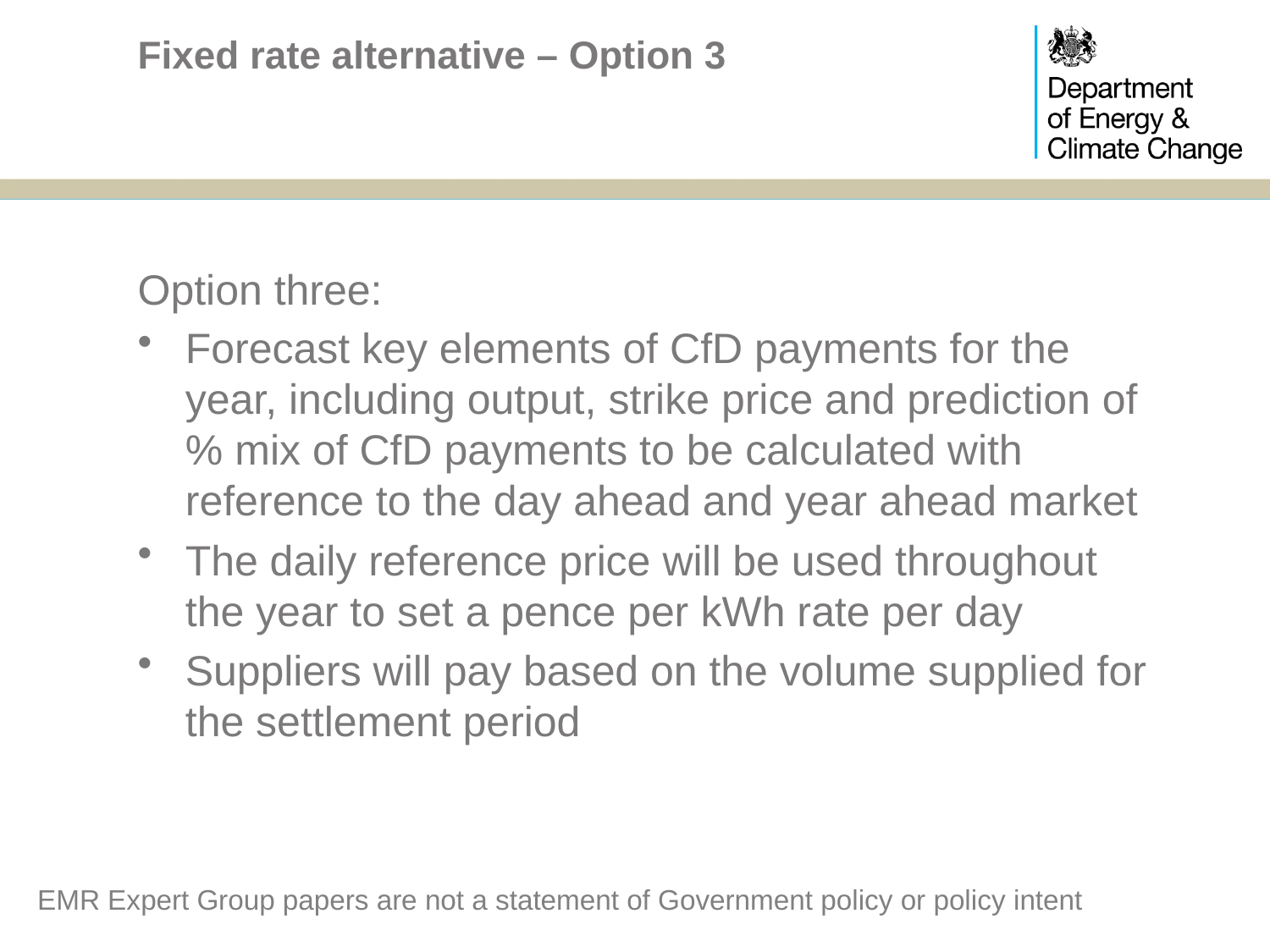

# Fixed rate alternative – Option 3
Option three:
Forecast key elements of CfD payments for the year, including output, strike price and prediction of % mix of CfD payments to be calculated with reference to the day ahead and year ahead market
The daily reference price will be used throughout the year to set a pence per kWh rate per day
Suppliers will pay based on the volume supplied for the settlement period

EMR Expert Group papers are not a statement of Government policy or policy intent